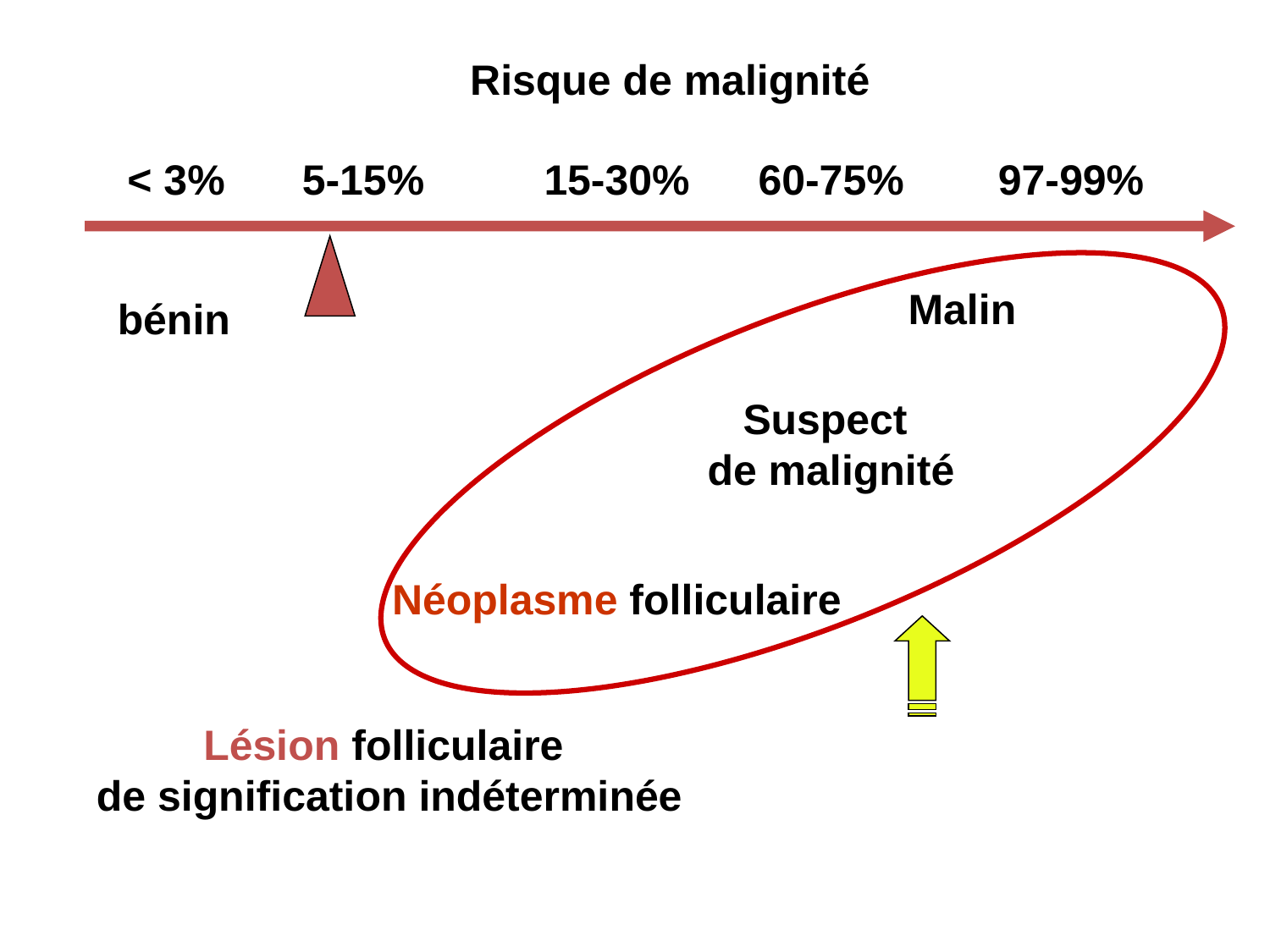

Risque de malignité
< 3%
5-15%
15-30%
60-75%
97-99%

Malin
bénin

Suspect
de malignité

Néoplasme folliculaire

Lésion folliculaire
de signification indéterminée